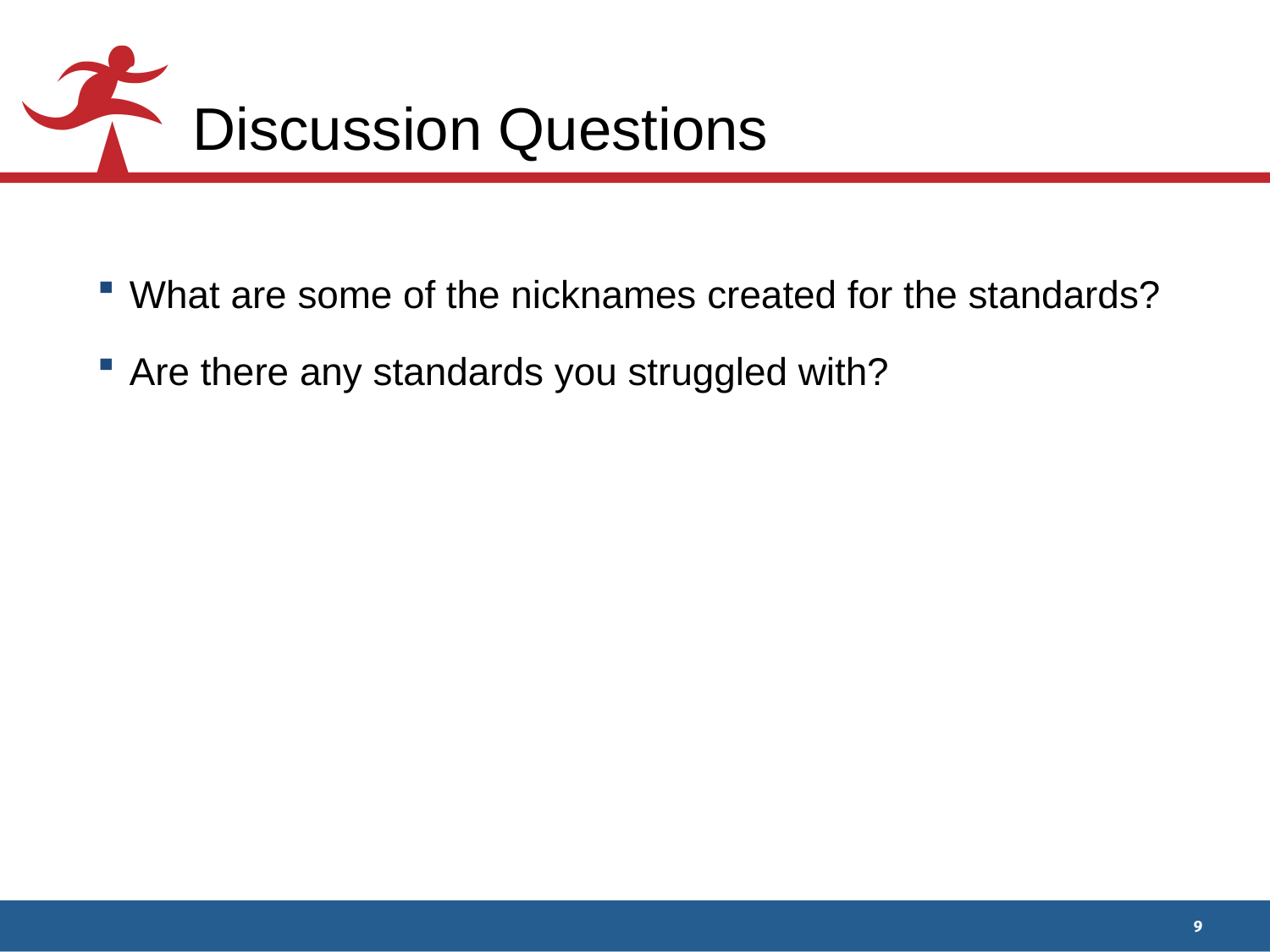

# Discussion Questions
What are some of the nicknames created for the standards?
Are there any standards you struggled with?